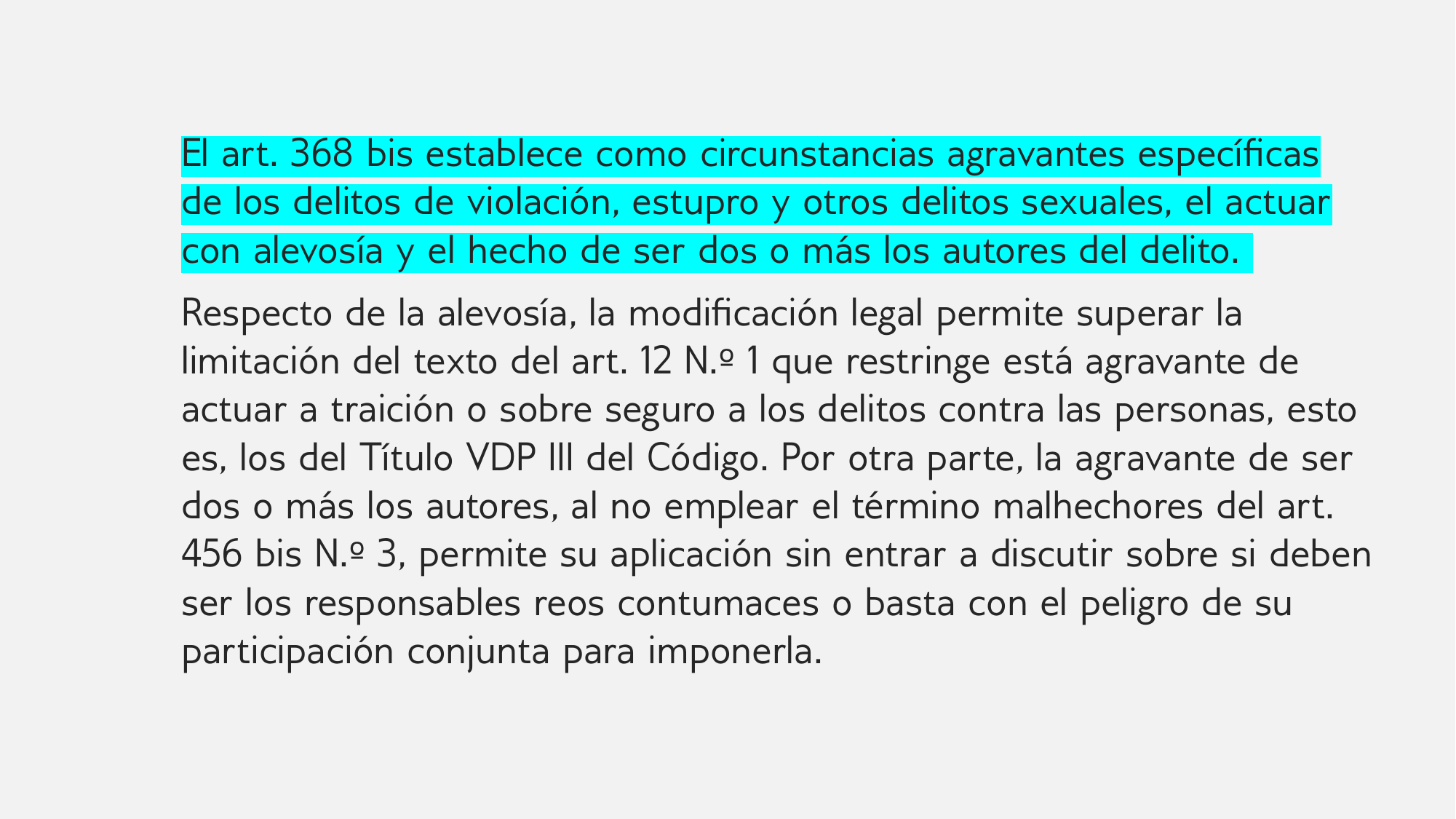

El art. 368 bis establece como circunstancias agravantes específicas de los delitos de violación, estupro y otros delitos sexuales, el actuar con alevosía y el hecho de ser dos o más los autores del delito.
Respecto de la alevosía, la modificación legal permite superar la limitación del texto del art. 12 N.º 1 que restringe está agravante de actuar a traición o sobre seguro a los delitos contra las personas, esto es, los del Título VDP III del Código. Por otra parte, la agravante de ser dos o más los autores, al no emplear el término malhechores del art. 456 bis N.º 3, permite su aplicación sin entrar a discutir sobre si deben ser los responsables reos contumaces o basta con el peligro de su participación conjunta para imponerla.